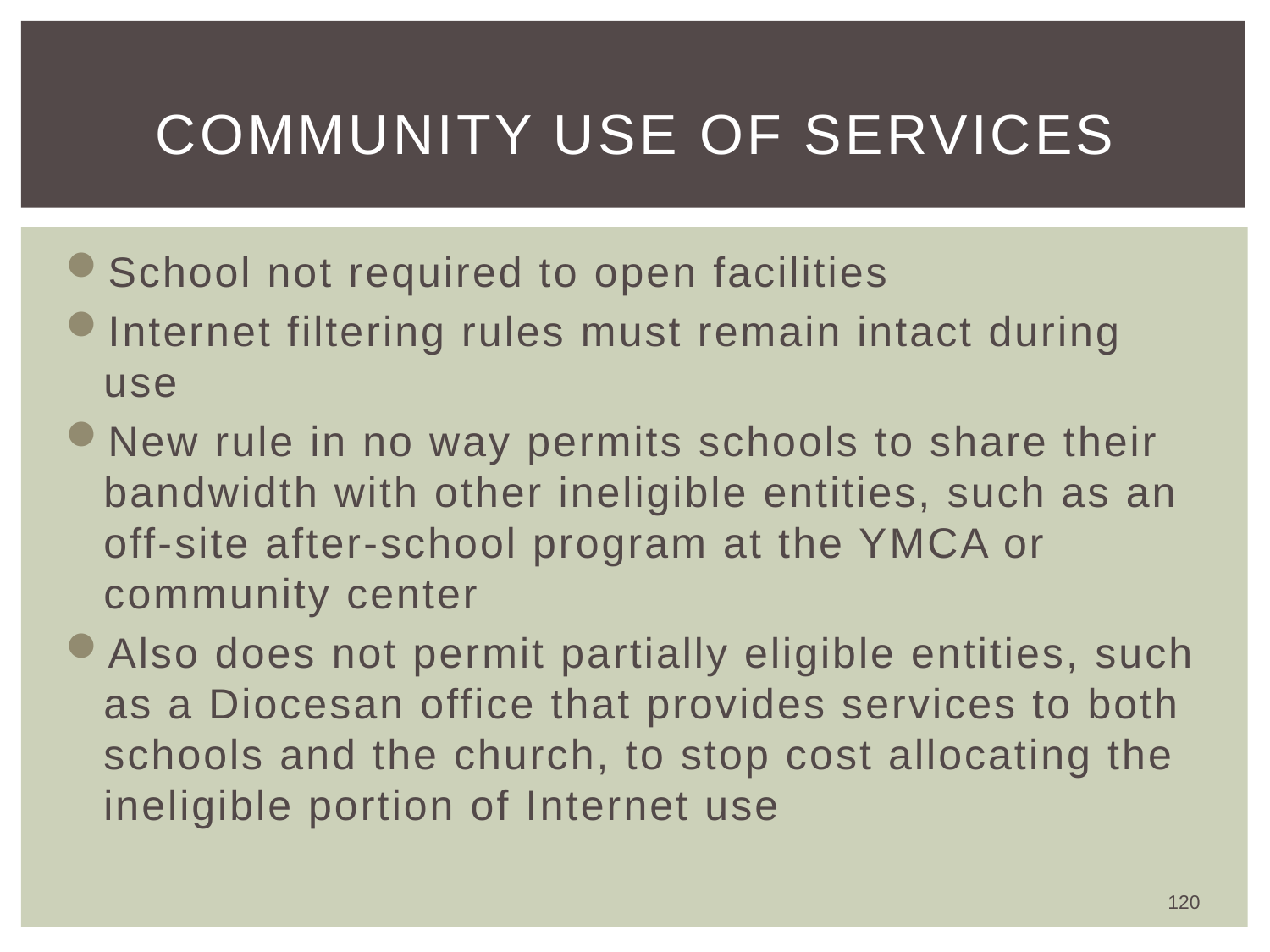

# Community Use of Services
School not required to open facilities
Internet filtering rules must remain intact during use
New rule in no way permits schools to share their bandwidth with other ineligible entities, such as an off-site after-school program at the YMCA or community center
Also does not permit partially eligible entities, such as a Diocesan office that provides services to both schools and the church, to stop cost allocating the ineligible portion of Internet use

120